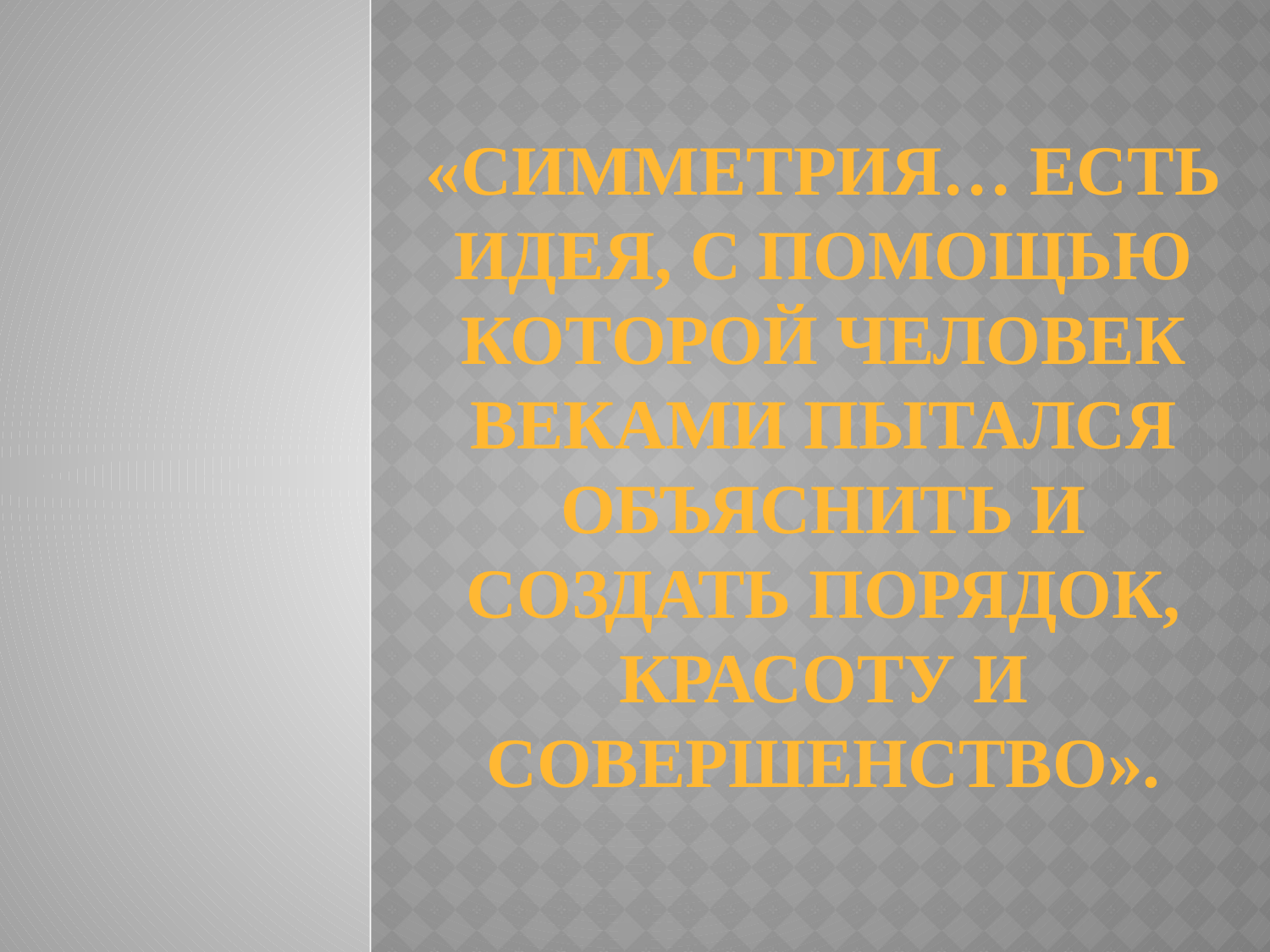

# «Симметрия… есть идея, с помощью которой человек веками пытался объяснить и создать порядок, красоту и совершенство».